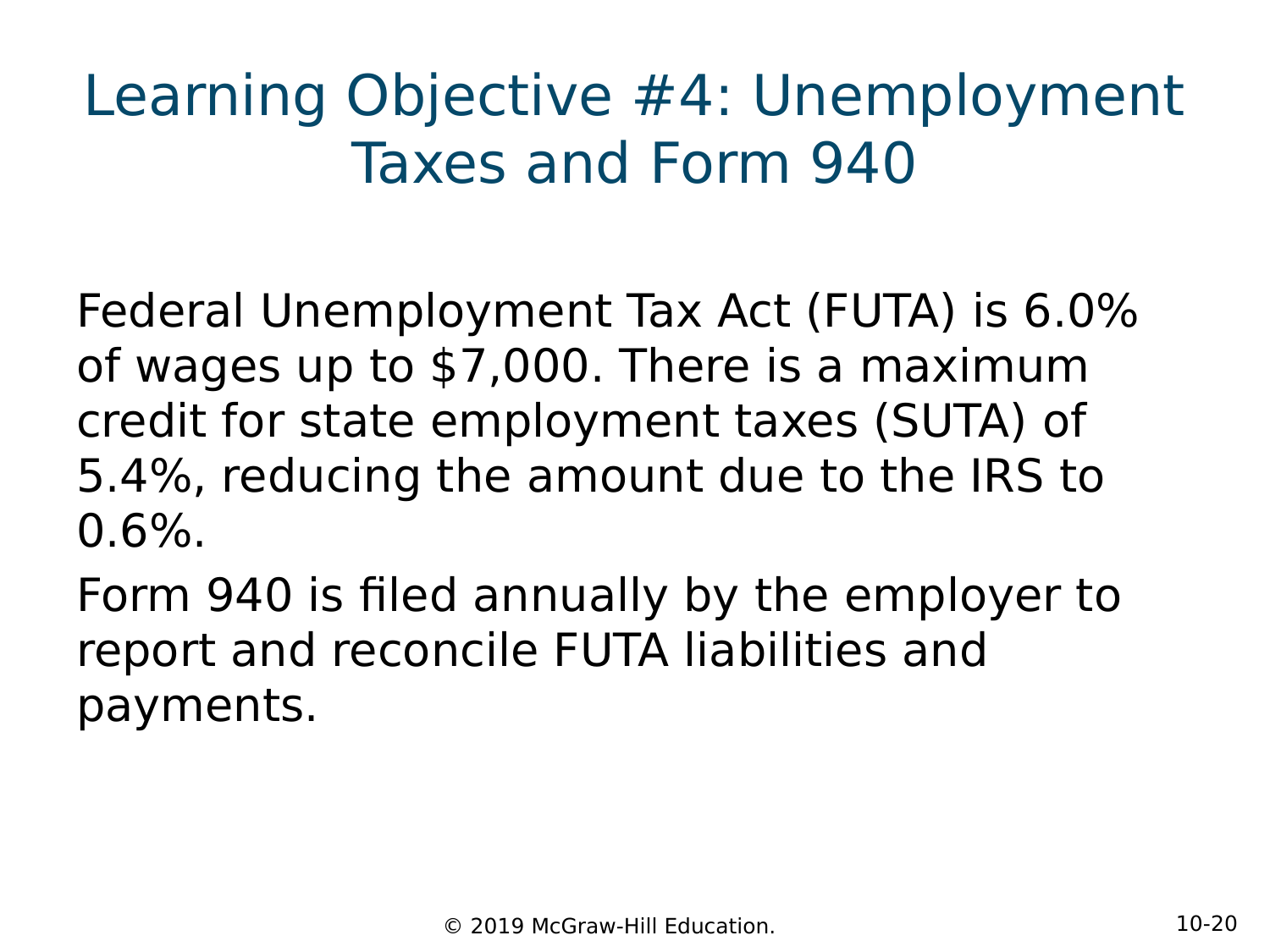

# Learning Objective #4: Unemployment Taxes and Form 940
Federal Unemployment Tax Act (FUTA) is 6.0% of wages up to $7,000. There is a maximum credit for state employment taxes (SUTA) of 5.4%, reducing the amount due to the IRS to 0.6%.
Form 940 is filed annually by the employer to report and reconcile FUTA liabilities and payments.